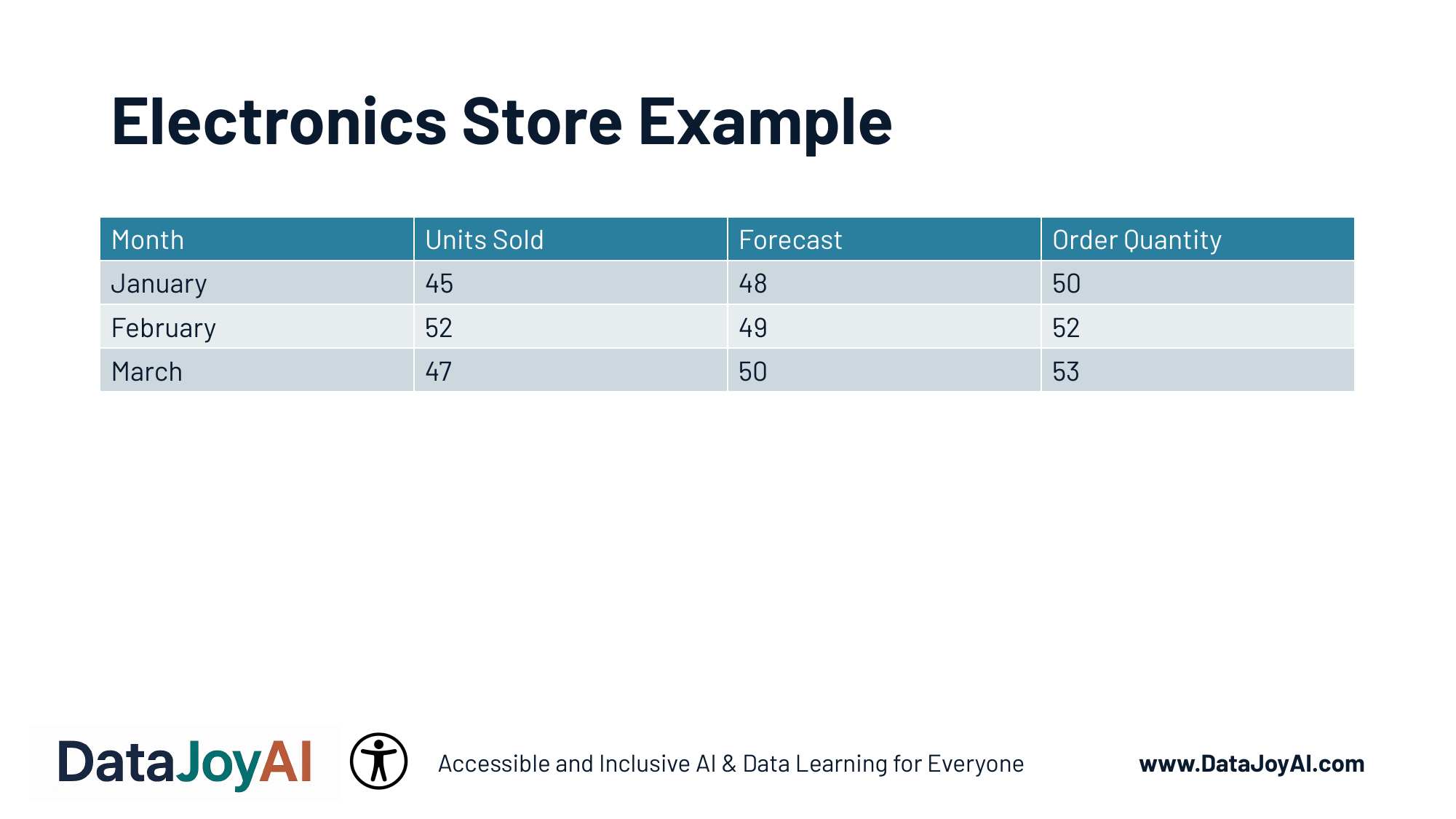

# Electronics Store Example
| Month | Units Sold | Forecast | Order Quantity |
| --- | --- | --- | --- |
| January | 45 | 48 | 50 |
| February | 52 | 49 | 52 |
| March | 47 | 50 | 53 |